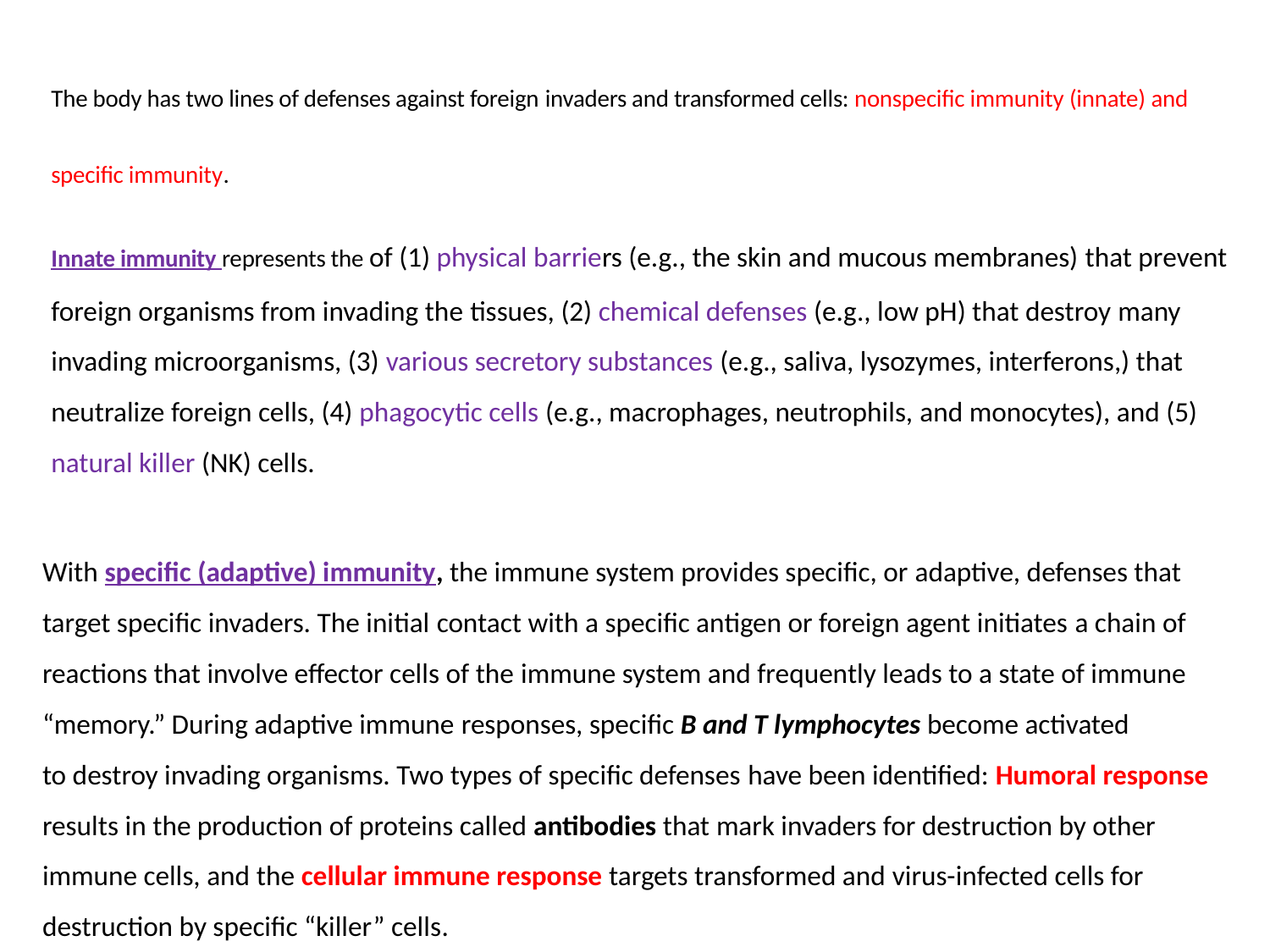

The body has two lines of defenses against foreign invaders and transformed cells: nonspecific immunity (innate) and specific immunity.
Innate immunity represents the of (1) physical barriers (e.g., the skin and mucous membranes) that prevent foreign organisms from invading the tissues, (2) chemical defenses (e.g., low pH) that destroy many invading microorganisms, (3) various secretory substances (e.g., saliva, lysozymes, interferons,) that neutralize foreign cells, (4) phagocytic cells (e.g., macrophages, neutrophils, and monocytes), and (5) natural killer (NK) cells.

With specific (adaptive) immunity, the immune system provides specific, or adaptive, defenses that target specific invaders. The initial contact with a specific antigen or foreign agent initiates a chain of reactions that involve effector cells of the immune system and frequently leads to a state of immune
“memory.” During adaptive immune responses, specific B and T lymphocytes become activated
to destroy invading organisms. Two types of specific defenses have been identified: Humoral response results in the production of proteins called antibodies that mark invaders for destruction by other immune cells, and the cellular immune response targets transformed and virus-infected cells for destruction by specific “killer” cells.